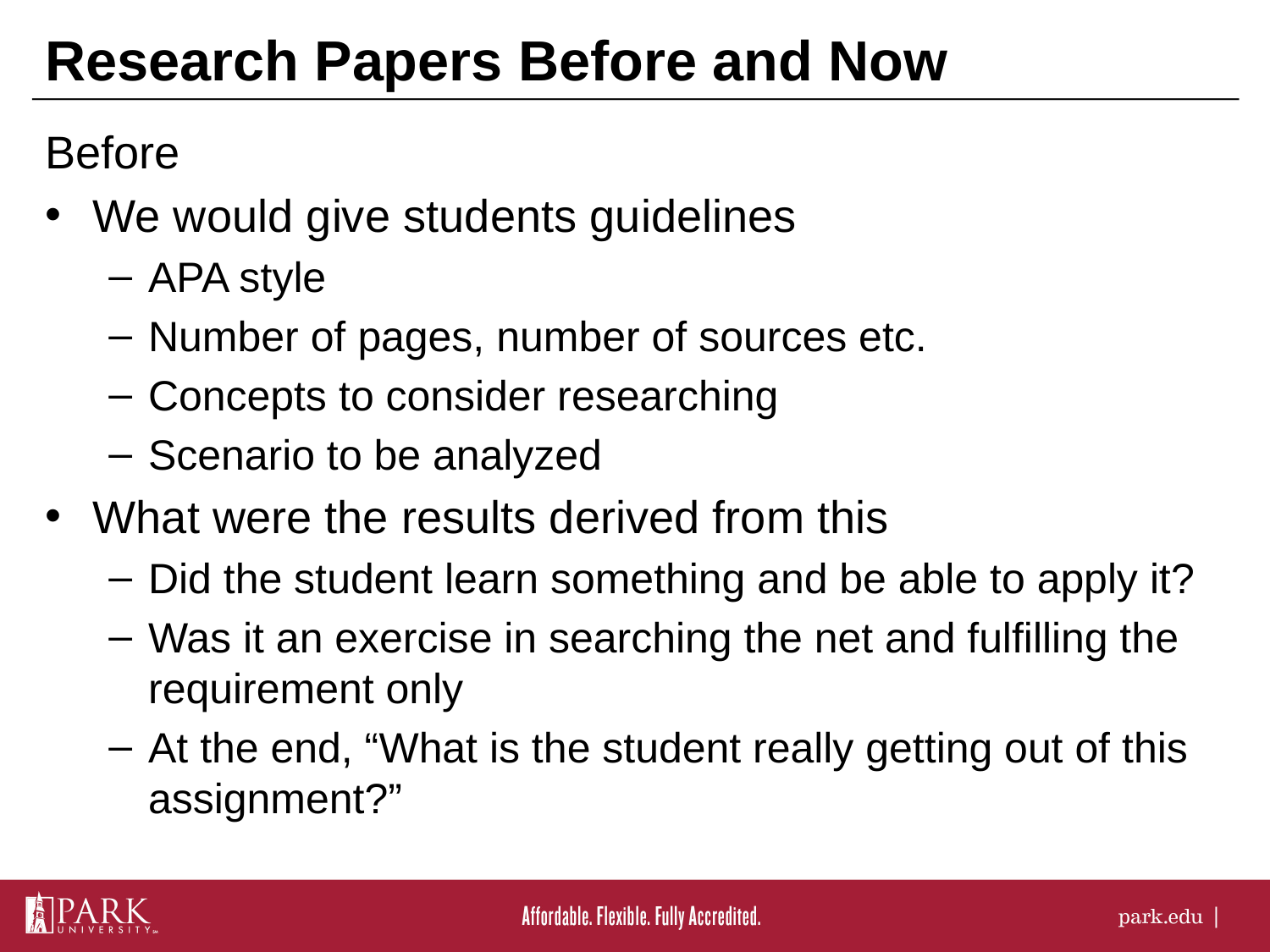

# Research Papers Before and Now
Before
We would give students guidelines
APA style
Number of pages, number of sources etc.
Concepts to consider researching
Scenario to be analyzed
What were the results derived from this
Did the student learn something and be able to apply it?
Was it an exercise in searching the net and fulfilling the requirement only
At the end, “What is the student really getting out of this assignment?”